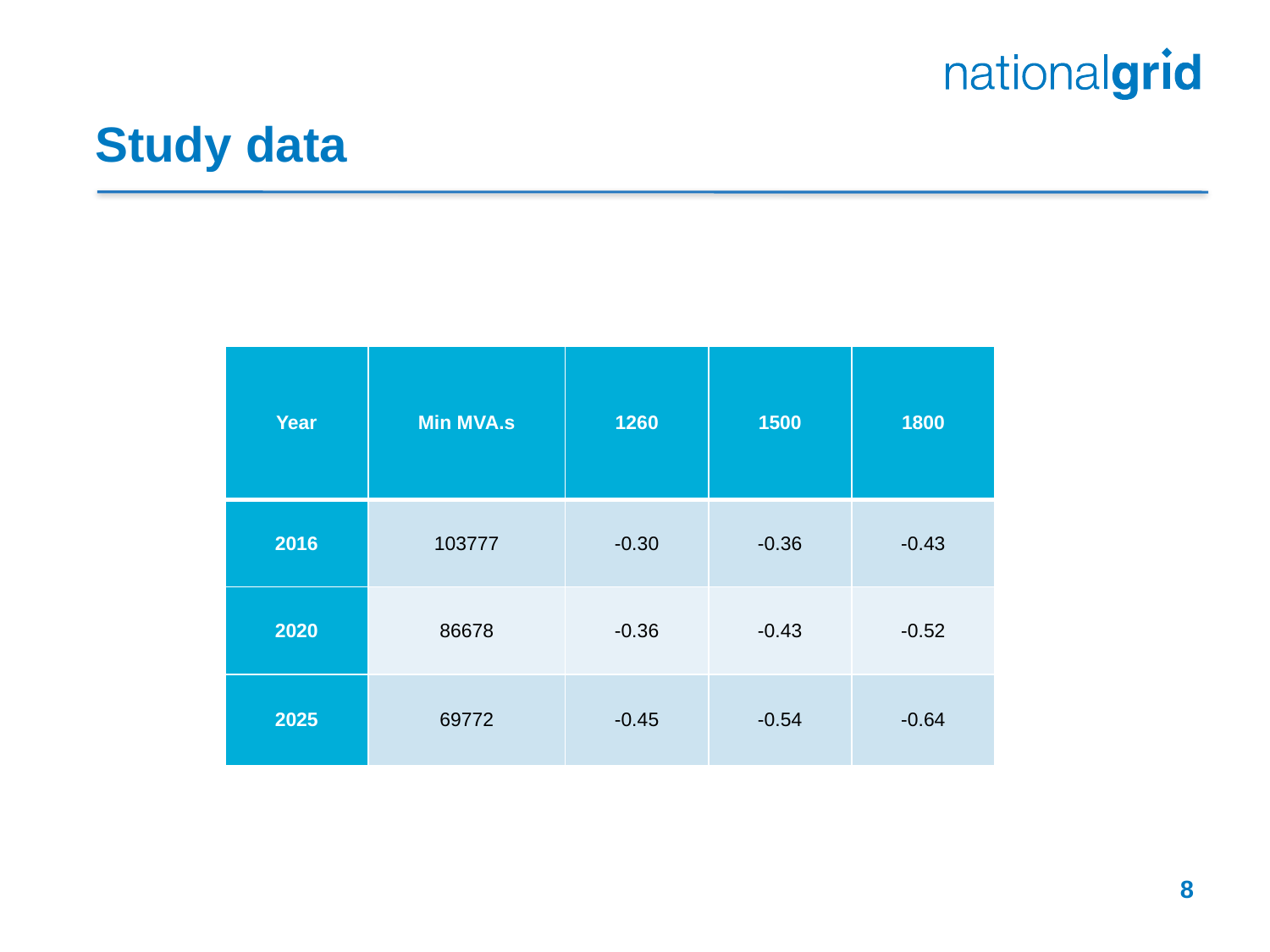

# Study data
| Year | Min MVA.s | 1260 | 1500 | 1800 |
| --- | --- | --- | --- | --- |
| 2016 | 103777 | -0.30 | -0.36 | -0.43 |
| 2020 | 86678 | -0.36 | -0.43 | -0.52 |
| 2025 | 69772 | -0.45 | -0.54 | -0.64 |
8